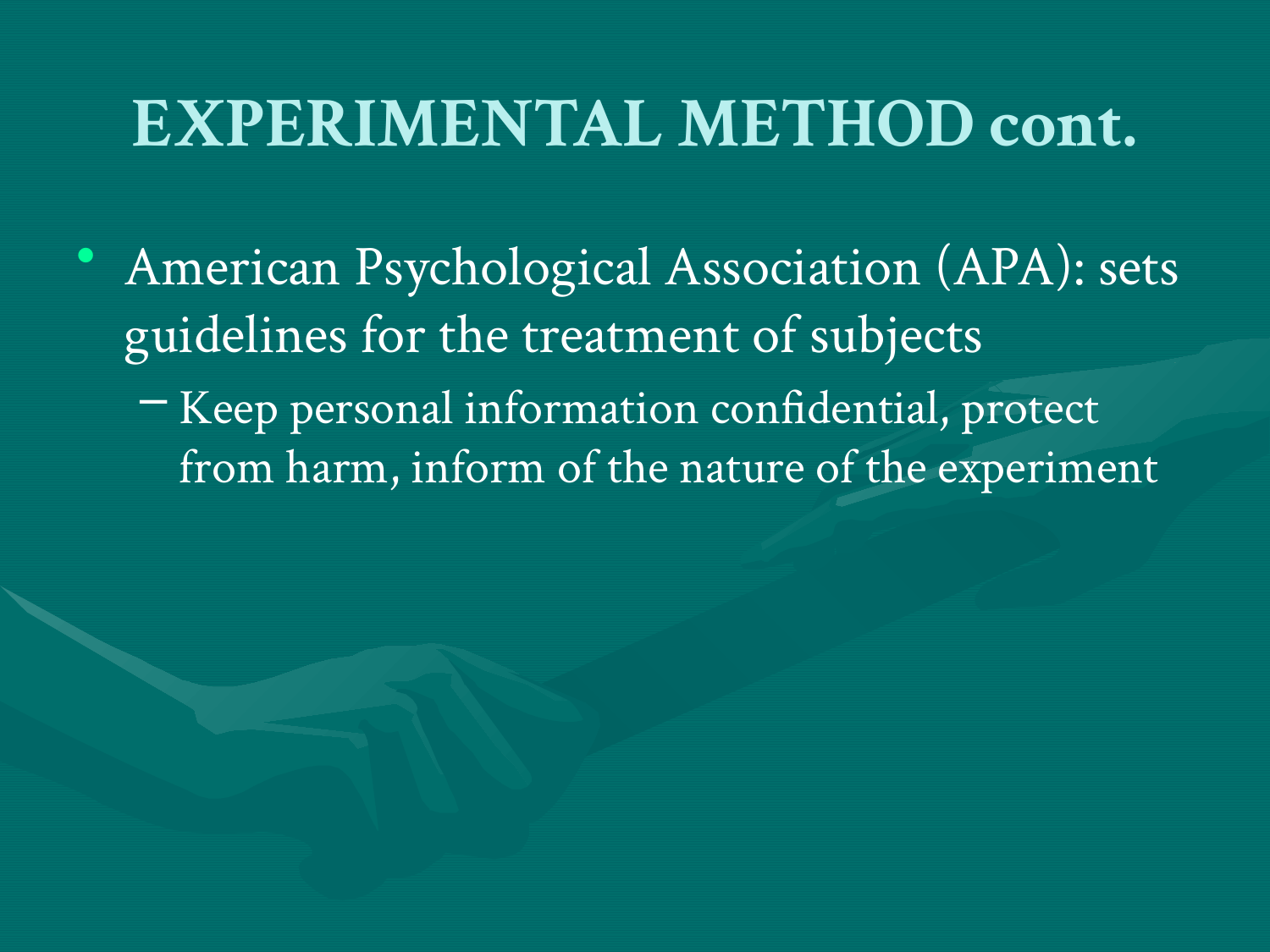

# EXPERIMENTAL METHOD cont.
American Psychological Association (APA): sets guidelines for the treatment of subjects
Keep personal information confidential, protect from harm, inform of the nature of the experiment